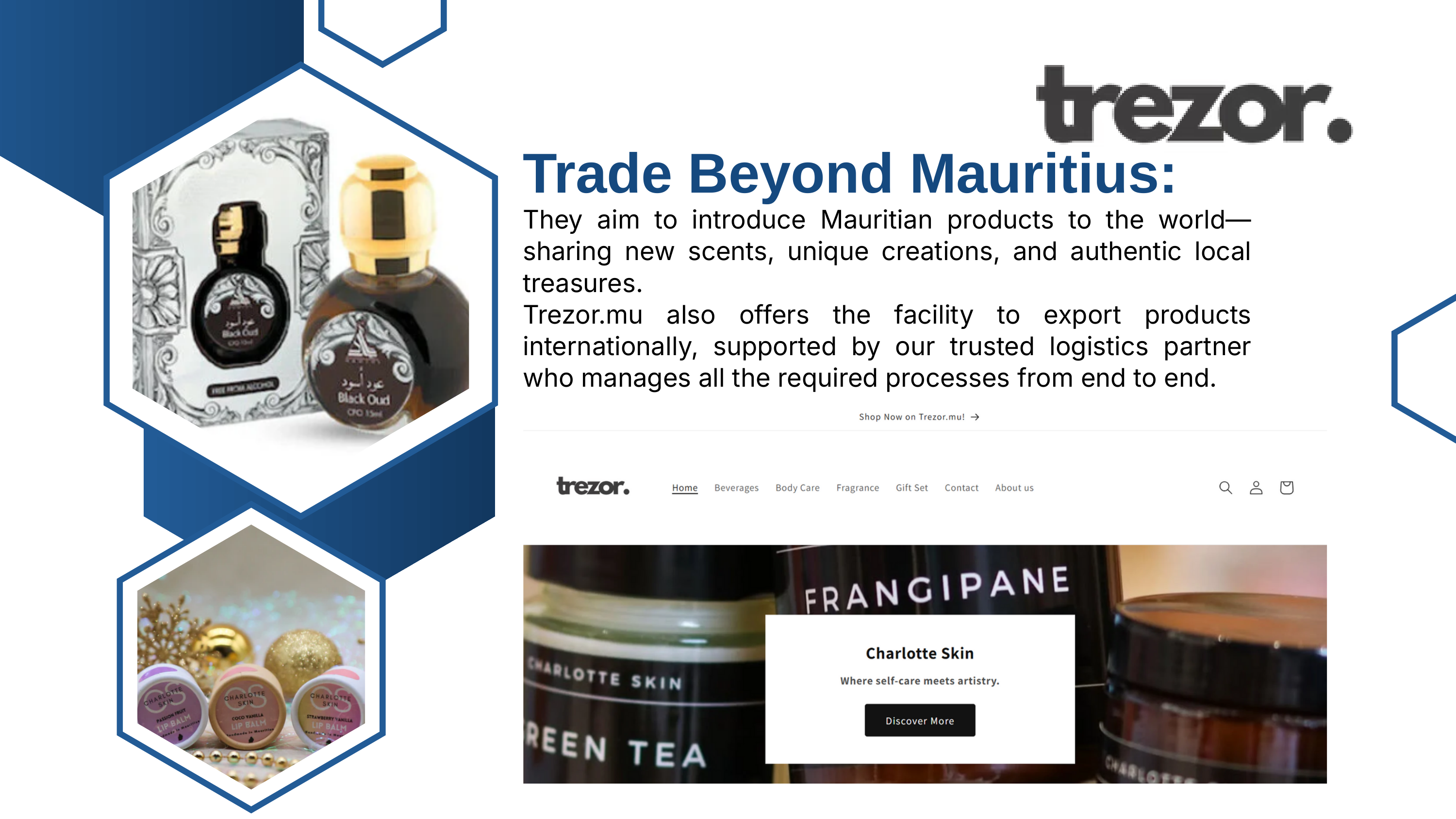

Trade Beyond Mauritius:

They aim to introduce Mauritian products to the world—sharing new scents, unique creations, and authentic local treasures.
Trezor.mu also offers the facility to export products internationally, supported by our trusted logistics partner who manages all the required processes from end to end.